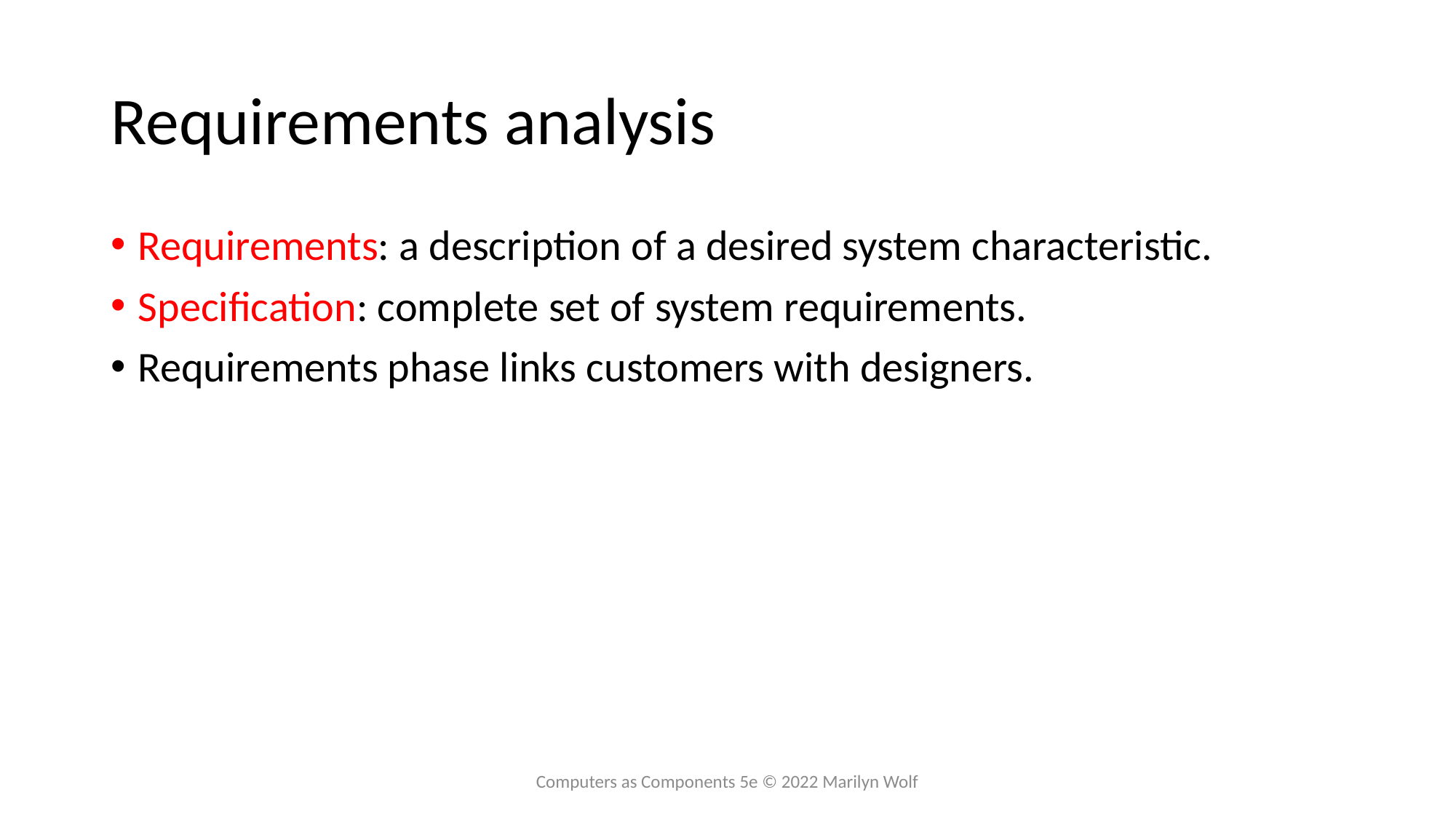

# Requirements analysis
Requirements: a description of a desired system characteristic.
Specification: complete set of system requirements.
Requirements phase links customers with designers.
Computers as Components 5e © 2022 Marilyn Wolf